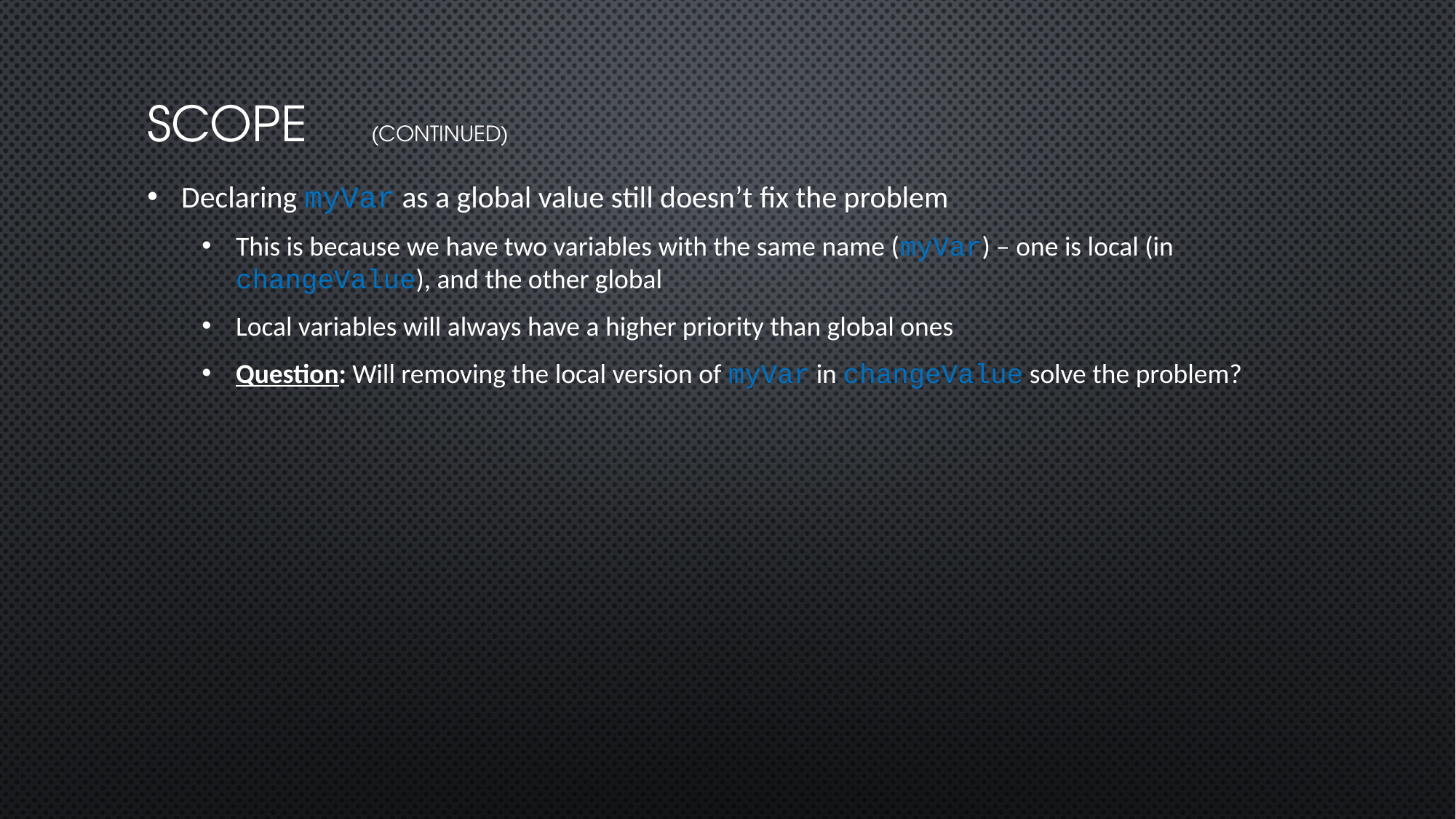

# Scope	 (Continued)
Declaring myVar as a global value still doesn’t fix the problem
This is because we have two variables with the same name (myVar) – one is local (in changeValue), and the other global
Local variables will always have a higher priority than global ones
Question: Will removing the local version of myVar in changeValue solve the problem?